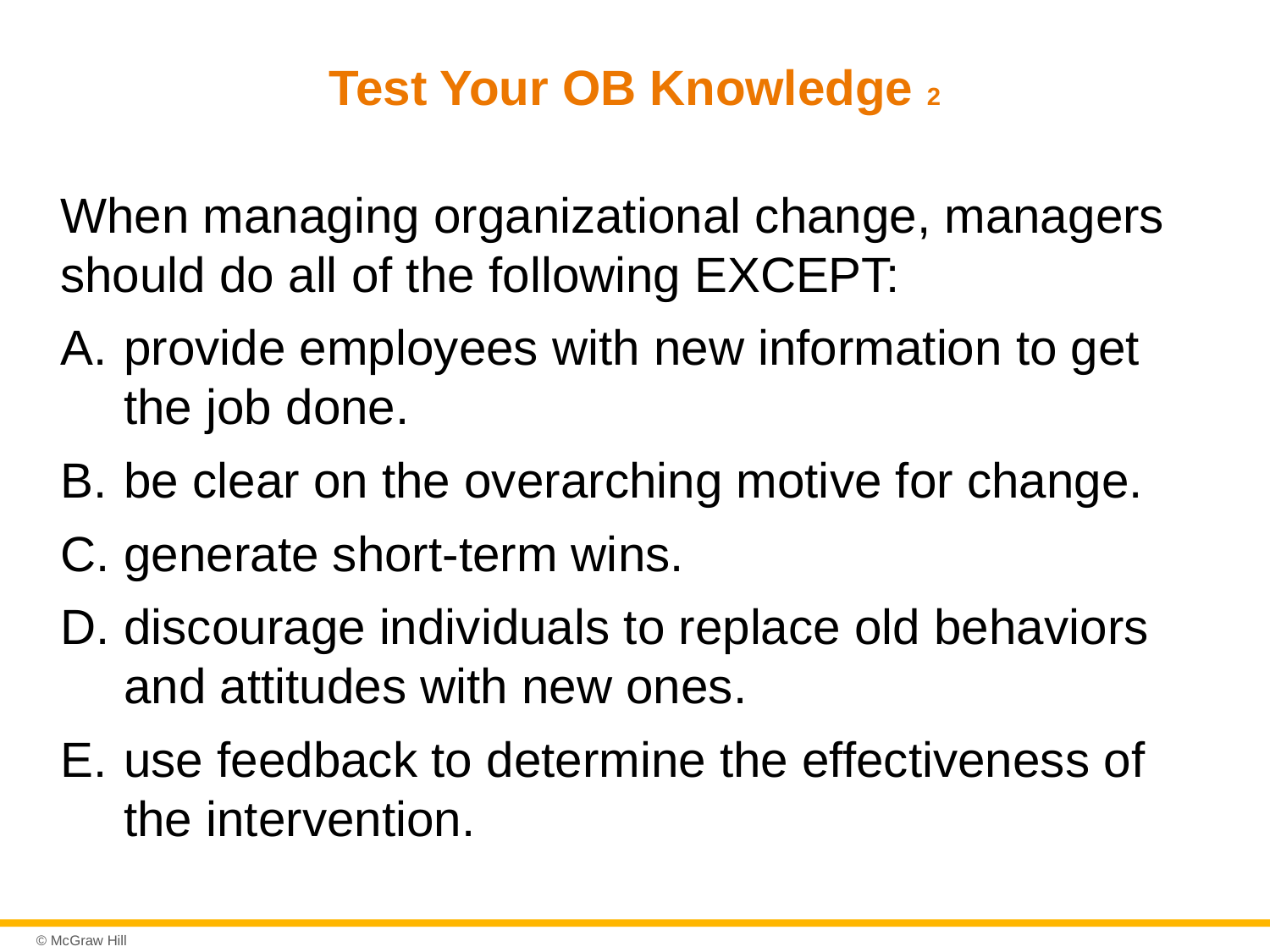

# Test Your OB Knowledge 2
When managing organizational change, managers should do all of the following EXCEPT:
provide employees with new information to get the job done.
be clear on the overarching motive for change.
generate short-term wins.
discourage individuals to replace old behaviors and attitudes with new ones.
use feedback to determine the effectiveness of the intervention.